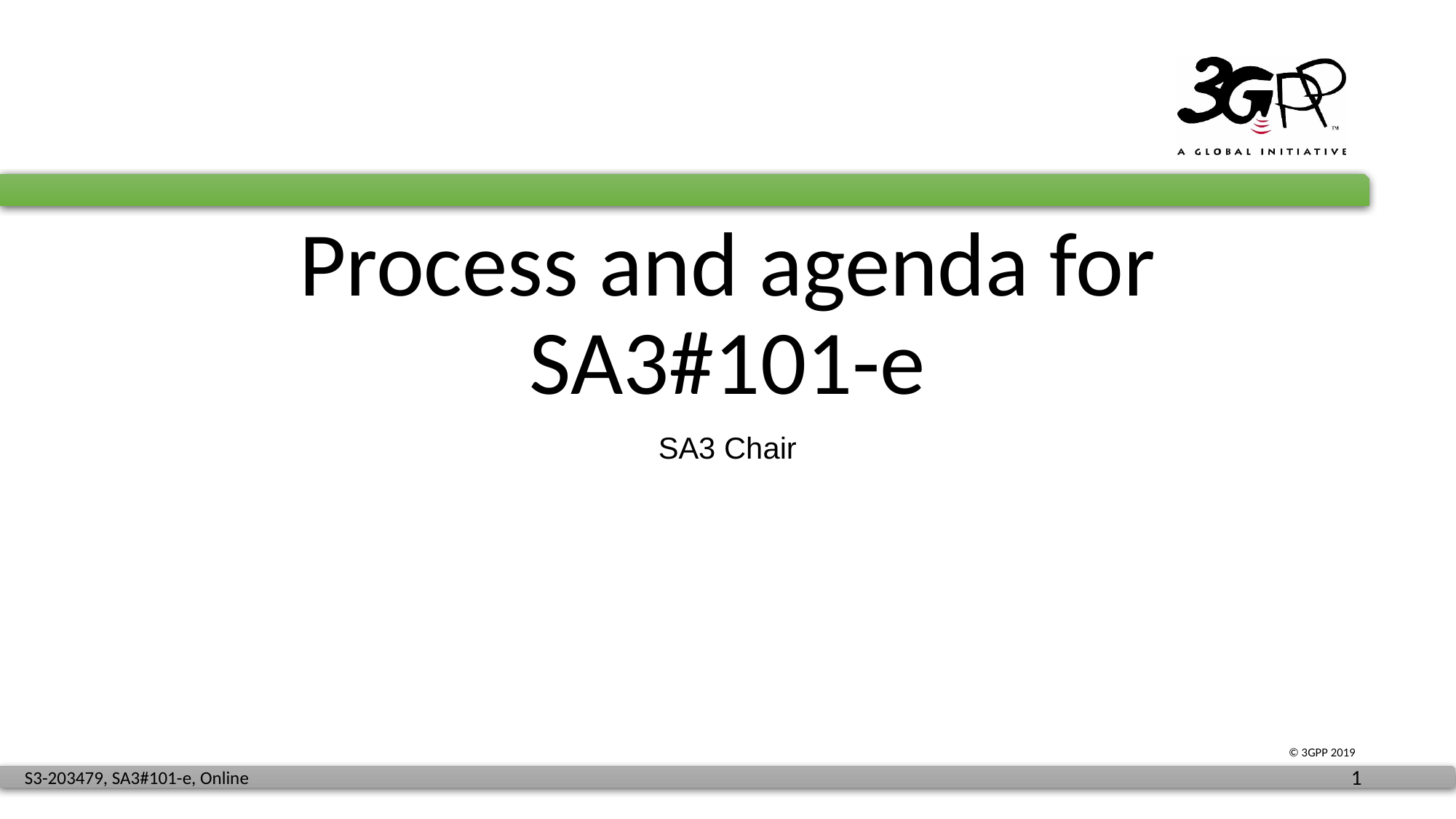

# Process and agenda for SA3#101-e
SA3 Chair